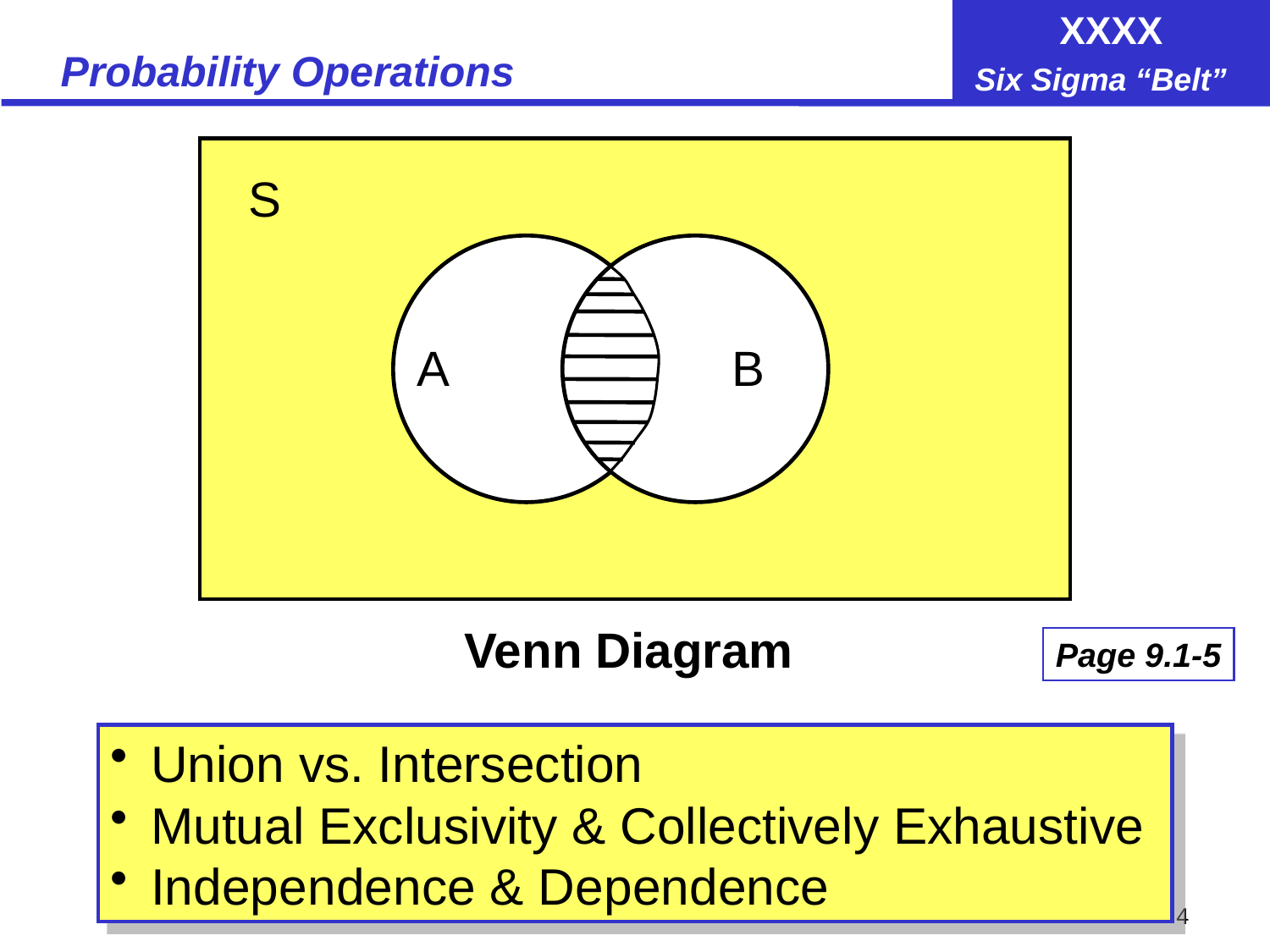

# Probability Operations

S

A
B

Venn Diagram
Page 9.1-5
Union vs. Intersection
Mutual Exclusivity & Collectively Exhaustive
Independence & Dependence